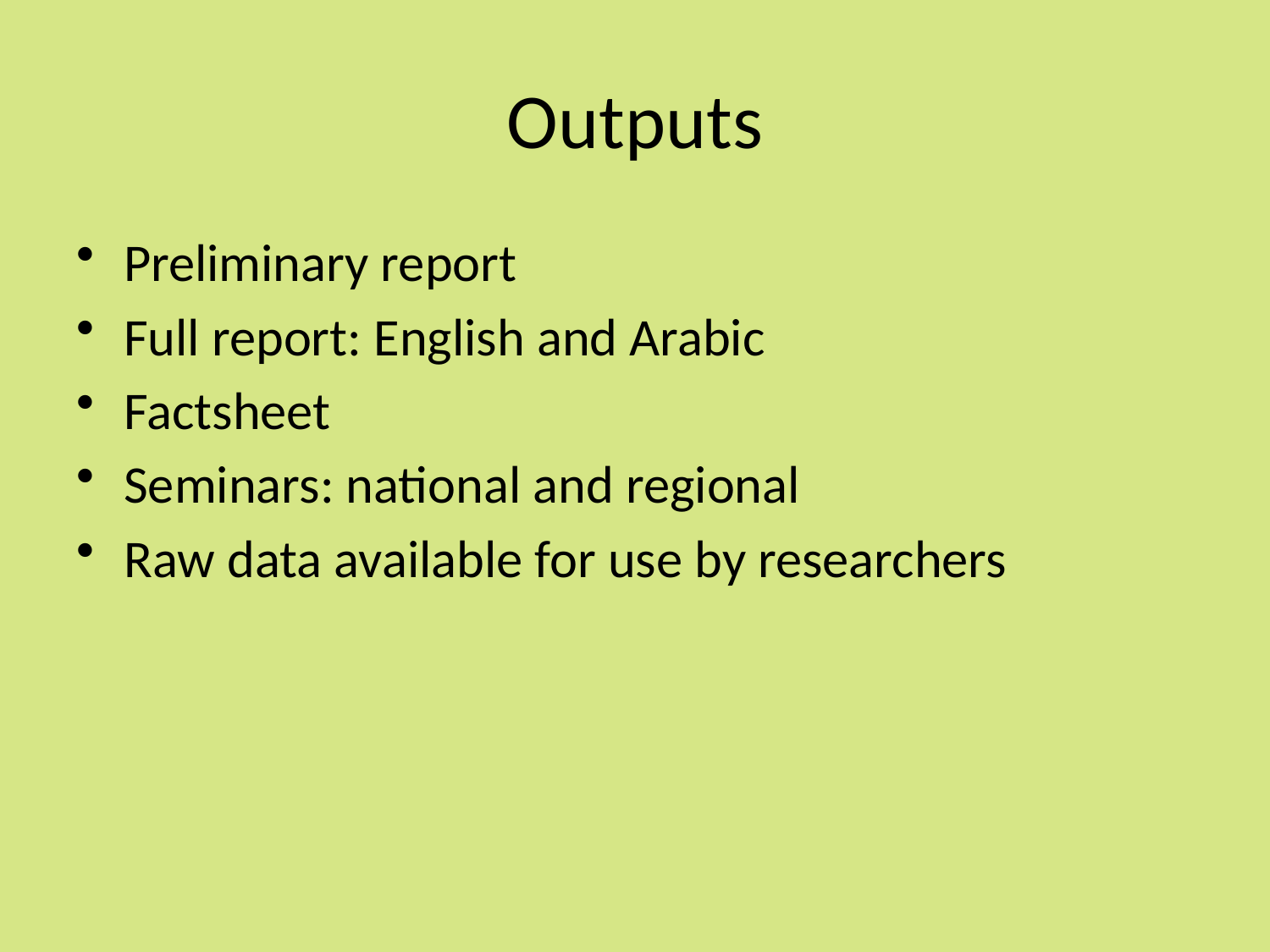

# Outputs
Preliminary report
Full report: English and Arabic
Factsheet
Seminars: national and regional
Raw data available for use by researchers